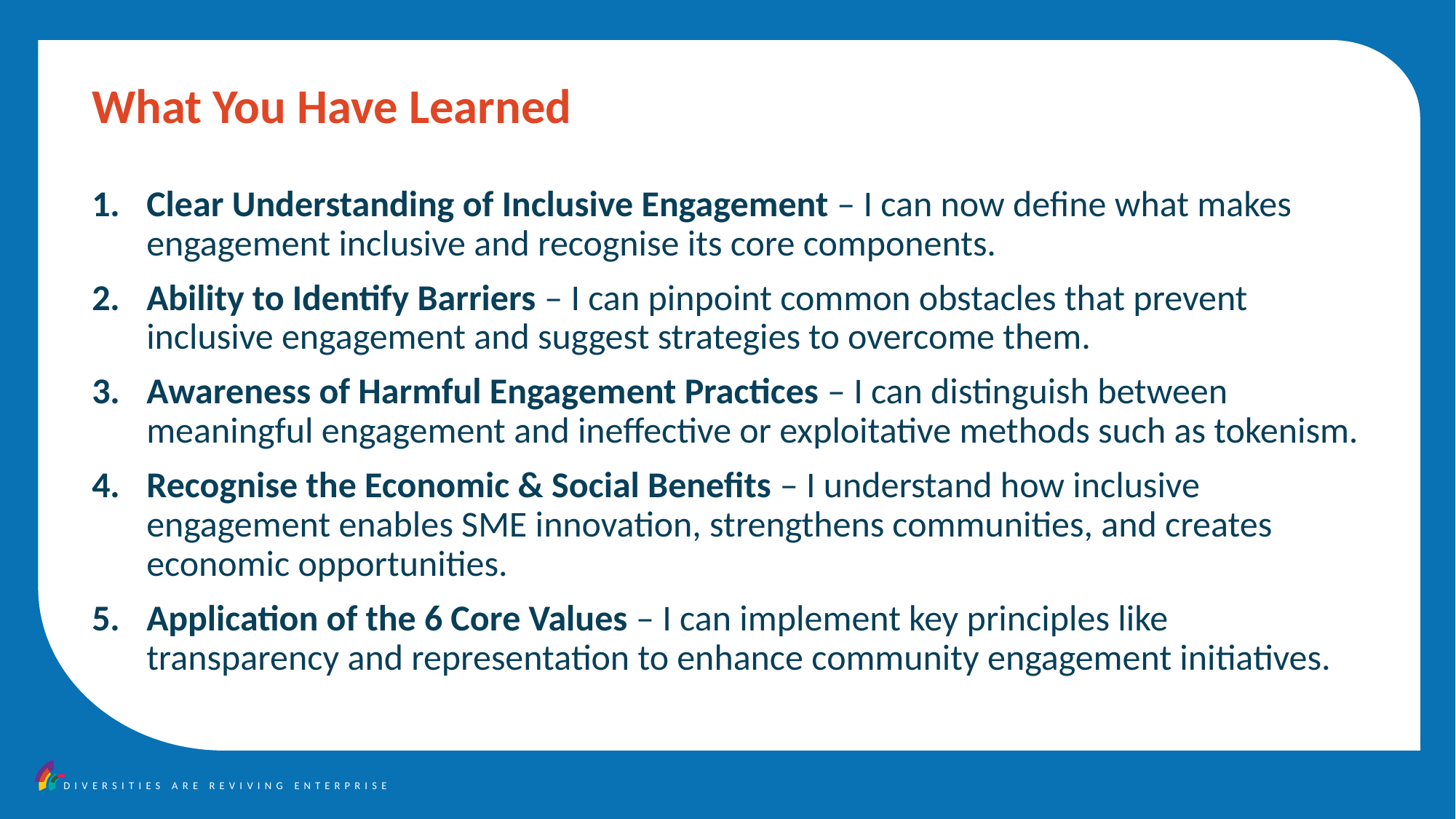

What You Have Learned
Clear Understanding of Inclusive Engagement – I can now define what makes engagement inclusive and recognise its core components.
Ability to Identify Barriers – I can pinpoint common obstacles that prevent inclusive engagement and suggest strategies to overcome them.
Awareness of Harmful Engagement Practices – I can distinguish between meaningful engagement and ineffective or exploitative methods such as tokenism.
Recognise the Economic & Social Benefits – I understand how inclusive engagement enables SME innovation, strengthens communities, and creates economic opportunities.
Application of the 6 Core Values – I can implement key principles like transparency and representation to enhance community engagement initiatives.